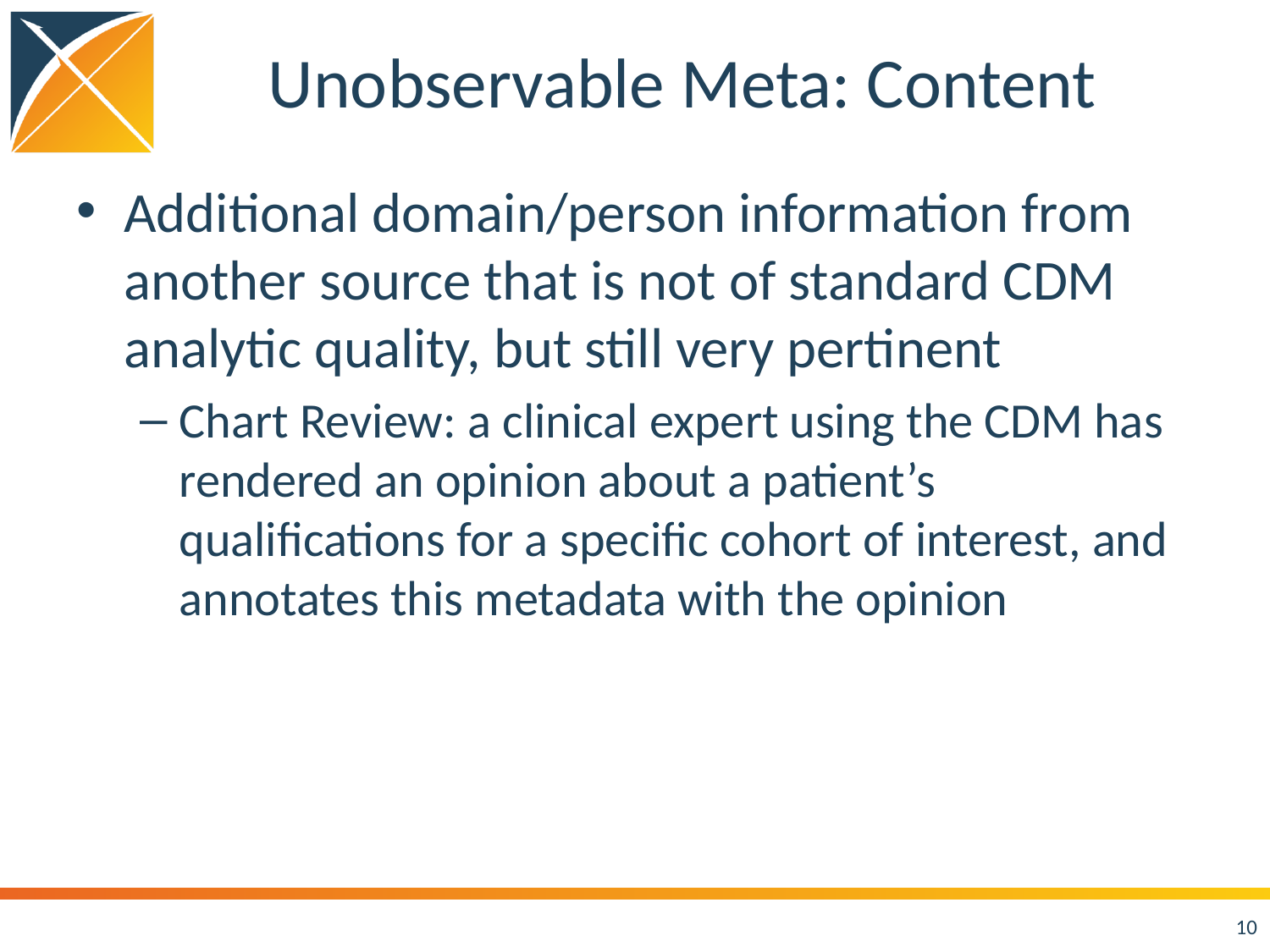

# Unobservable Meta: Content
Additional domain/person information from another source that is not of standard CDM analytic quality, but still very pertinent
Chart Review: a clinical expert using the CDM has rendered an opinion about a patient’s qualifications for a specific cohort of interest, and annotates this metadata with the opinion
10